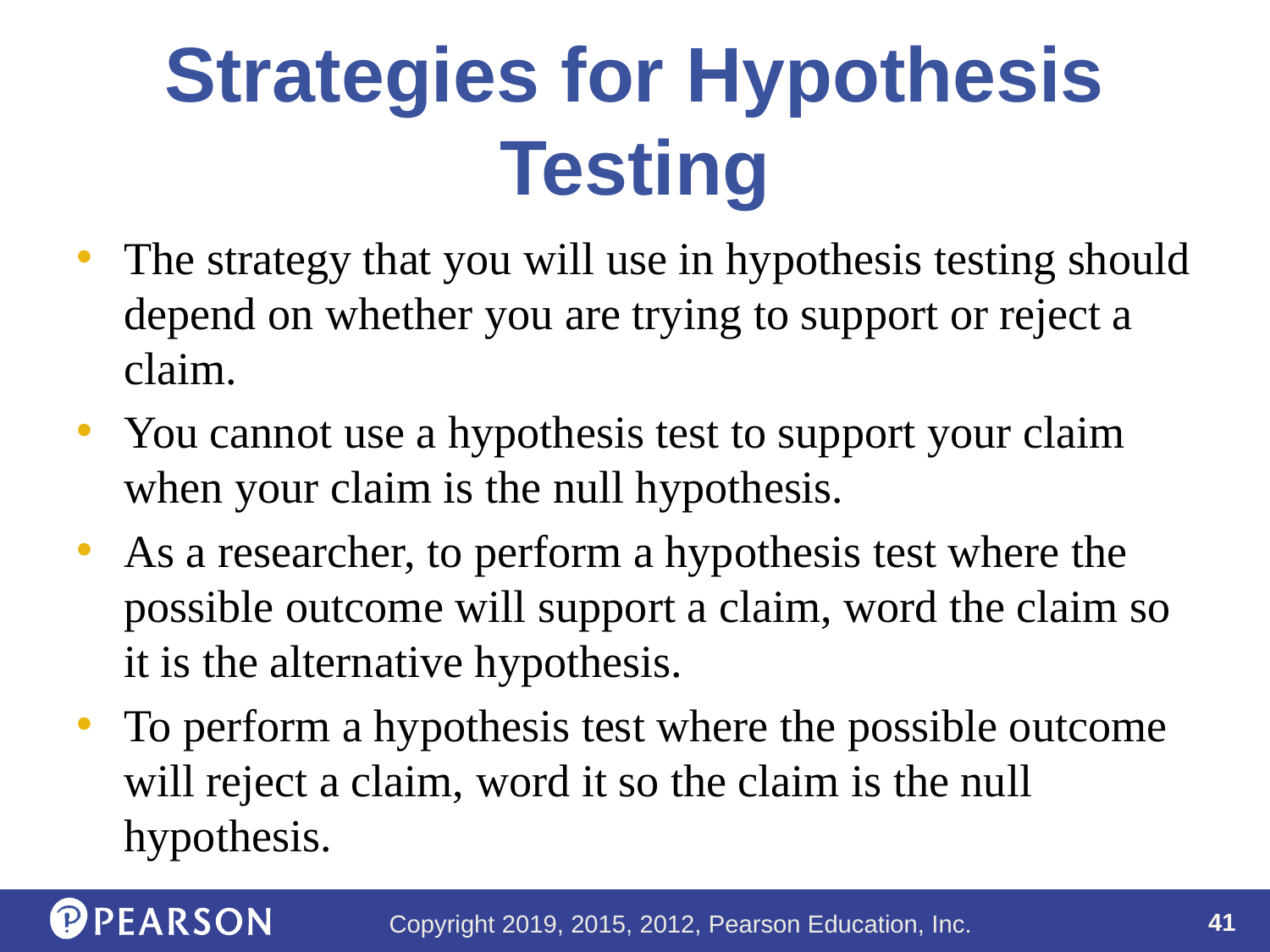

# Strategies for Hypothesis Testing
The strategy that you will use in hypothesis testing should depend on whether you are trying to support or reject a claim.
You cannot use a hypothesis test to support your claim when your claim is the null hypothesis.
As a researcher, to perform a hypothesis test where the possible outcome will support a claim, word the claim so it is the alternative hypothesis.
To perform a hypothesis test where the possible outcome will reject a claim, word it so the claim is the null hypothesis.